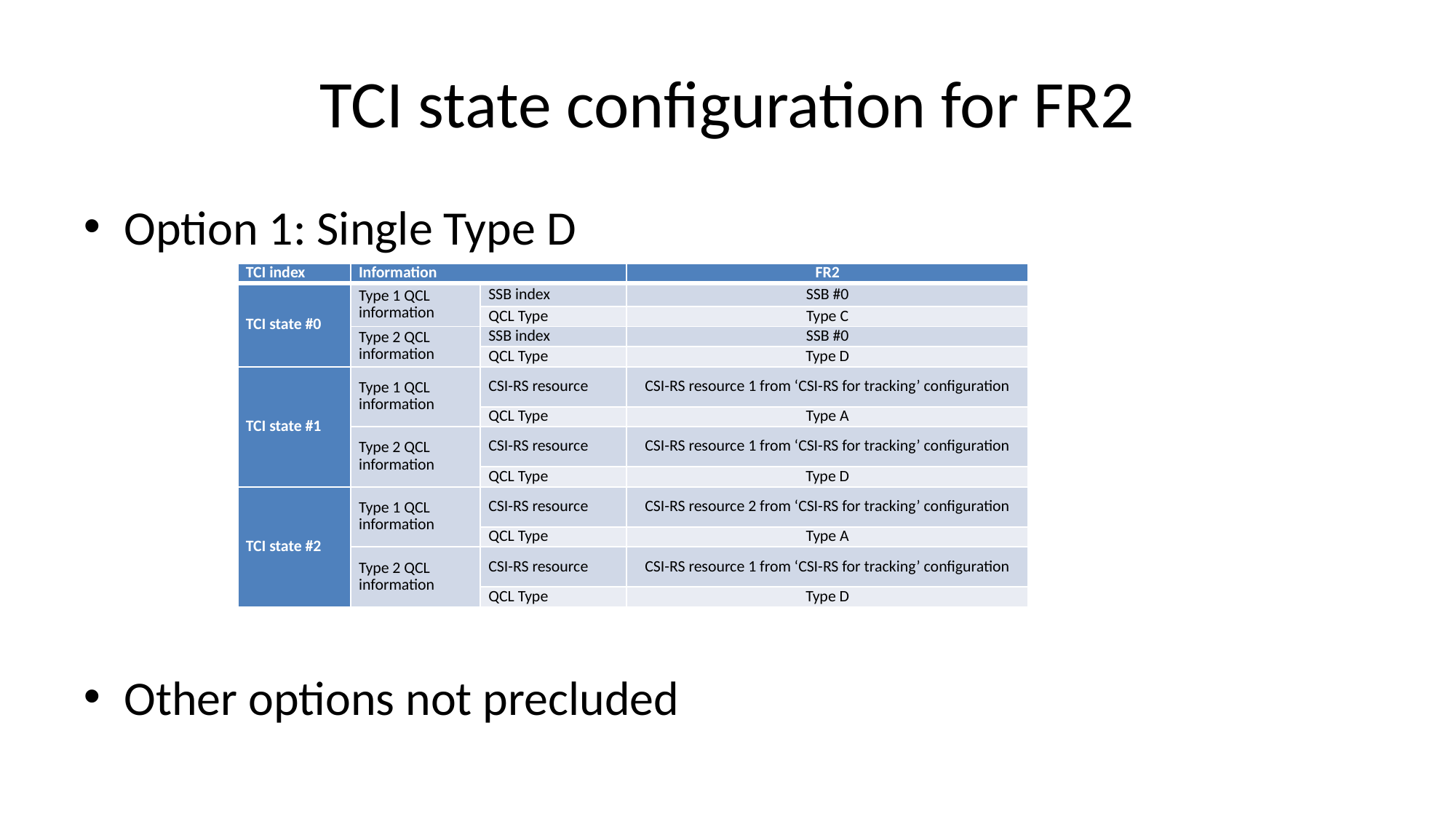

# TCI state configuration for FR2
Option 1: Single Type D

Other options not precluded
| TCI index | Information |  | FR2 |
| --- | --- | --- | --- |
| TCI state #0 | Type 1 QCL information | SSB index | SSB #0 |
|  |  | QCL Type | Type C |
|  | Type 2 QCL information | SSB index | SSB #0 |
|  |  | QCL Type | Type D |
| TCI state #1 | Type 1 QCL information | CSI-RS resource | CSI-RS resource 1 from ‘CSI-RS for tracking’ configuration |
|  |  | QCL Type | Type A |
|  | Type 2 QCL information | CSI-RS resource | CSI-RS resource 1 from ‘CSI-RS for tracking’ configuration |
|  |  | QCL Type | Type D |
| TCI state #2 | Type 1 QCL information | CSI-RS resource | CSI-RS resource 2 from ‘CSI-RS for tracking’ configuration |
|  |  | QCL Type | Type A |
|  | Type 2 QCL information | CSI-RS resource | CSI-RS resource 1 from ‘CSI-RS for tracking’ configuration |
|  |  | QCL Type | Type D |